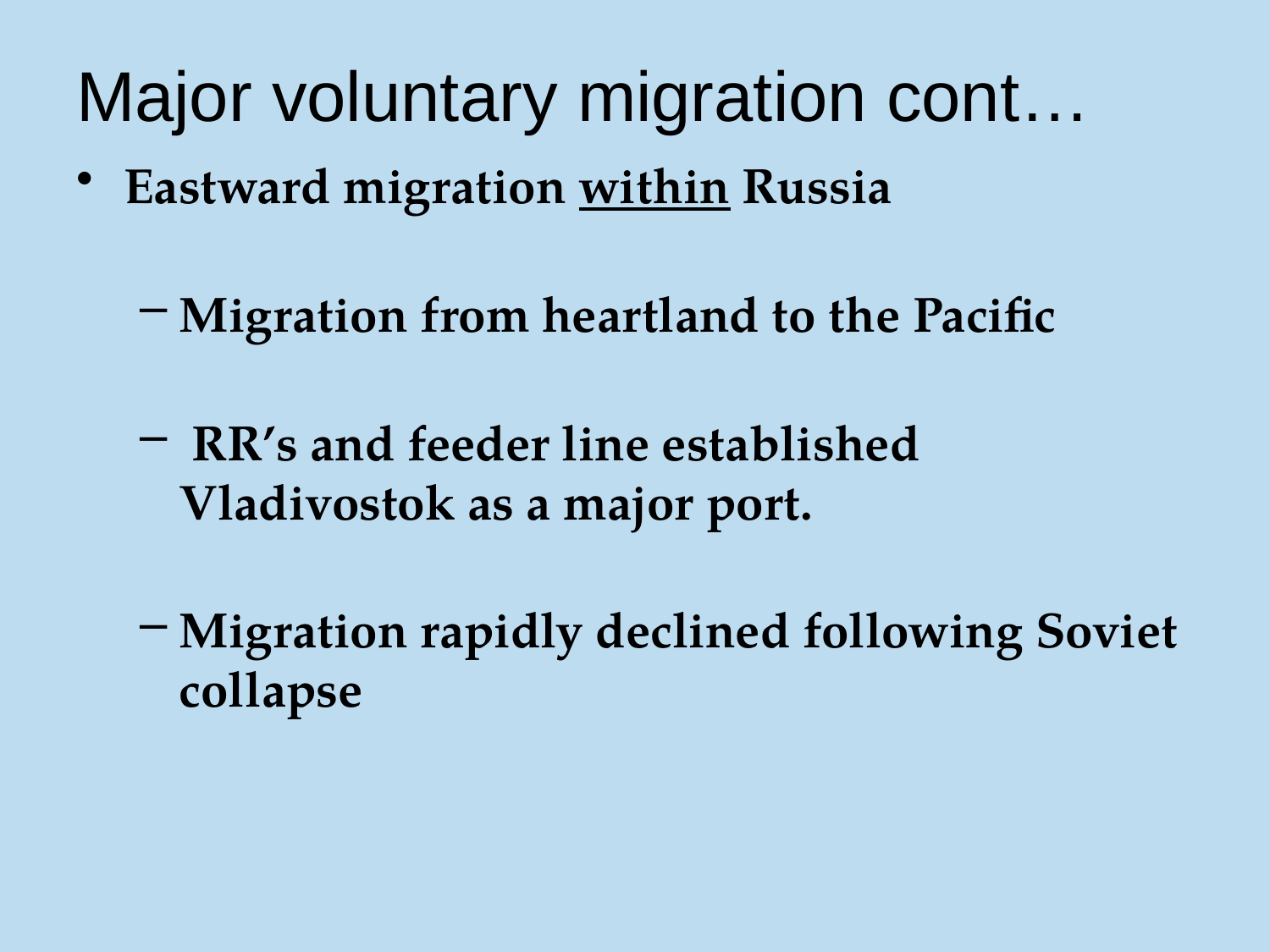

# Major voluntary migration cont…
Eastward migration within Russia
Migration from heartland to the Pacific
 RR’s and feeder line established Vladivostok as a major port.
Migration rapidly declined following Soviet collapse